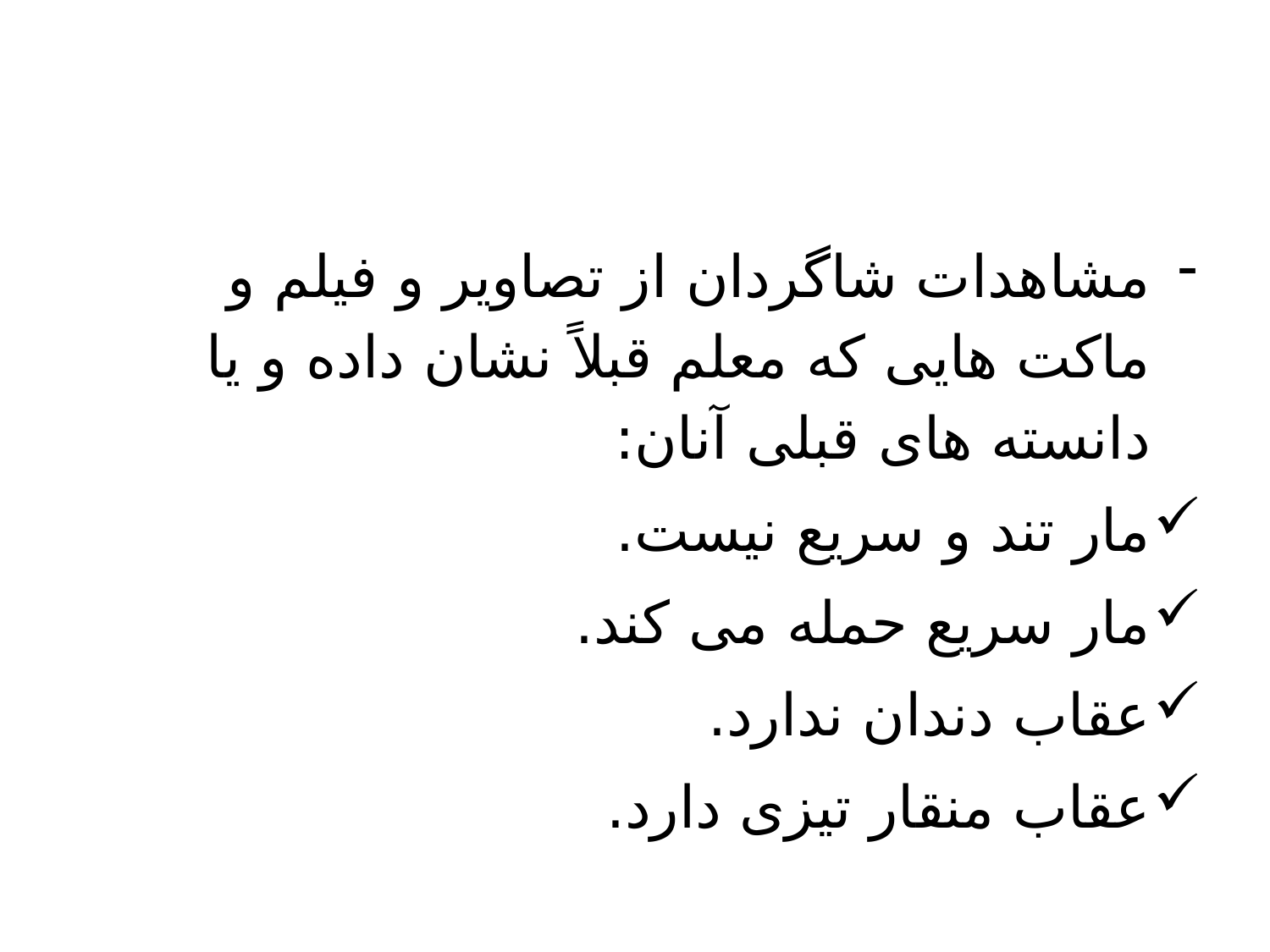

#
مشاهدات شاگردان از تصاویر و فیلم و ماکت هایی که معلم قبلاً نشان داده و یا دانسته های قبلی آنان:
مار تند و سریع نیست.
مار سریع حمله می کند.
عقاب دندان ندارد.
عقاب منقار تیزی دارد.